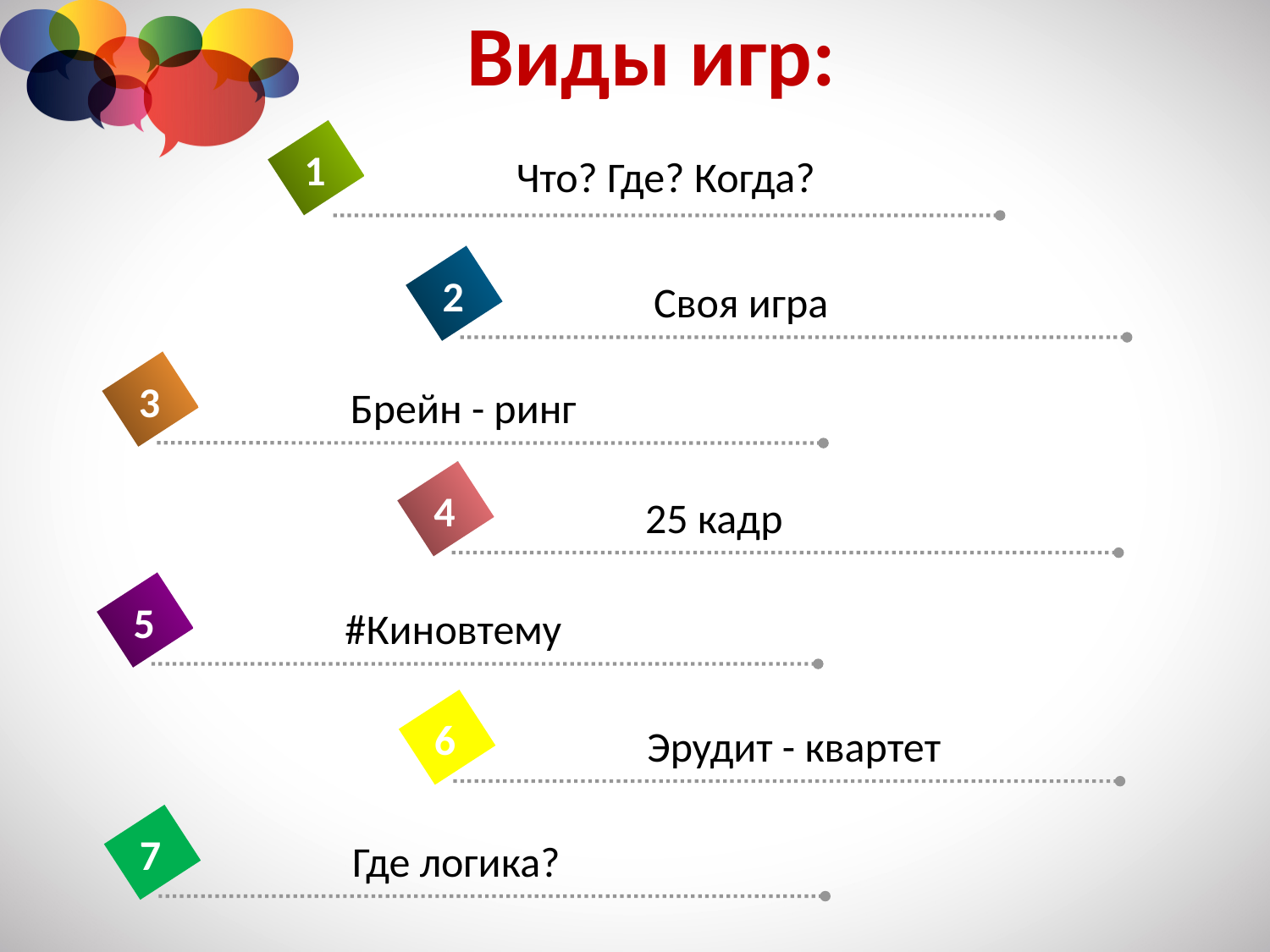

# Виды игр:

1
Что? Где? Когда?

2
Своя игра

3
Брейн - ринг

4
25 кадр

5
#Киновтему

6
Эрудит - квартет

7
Где логика?